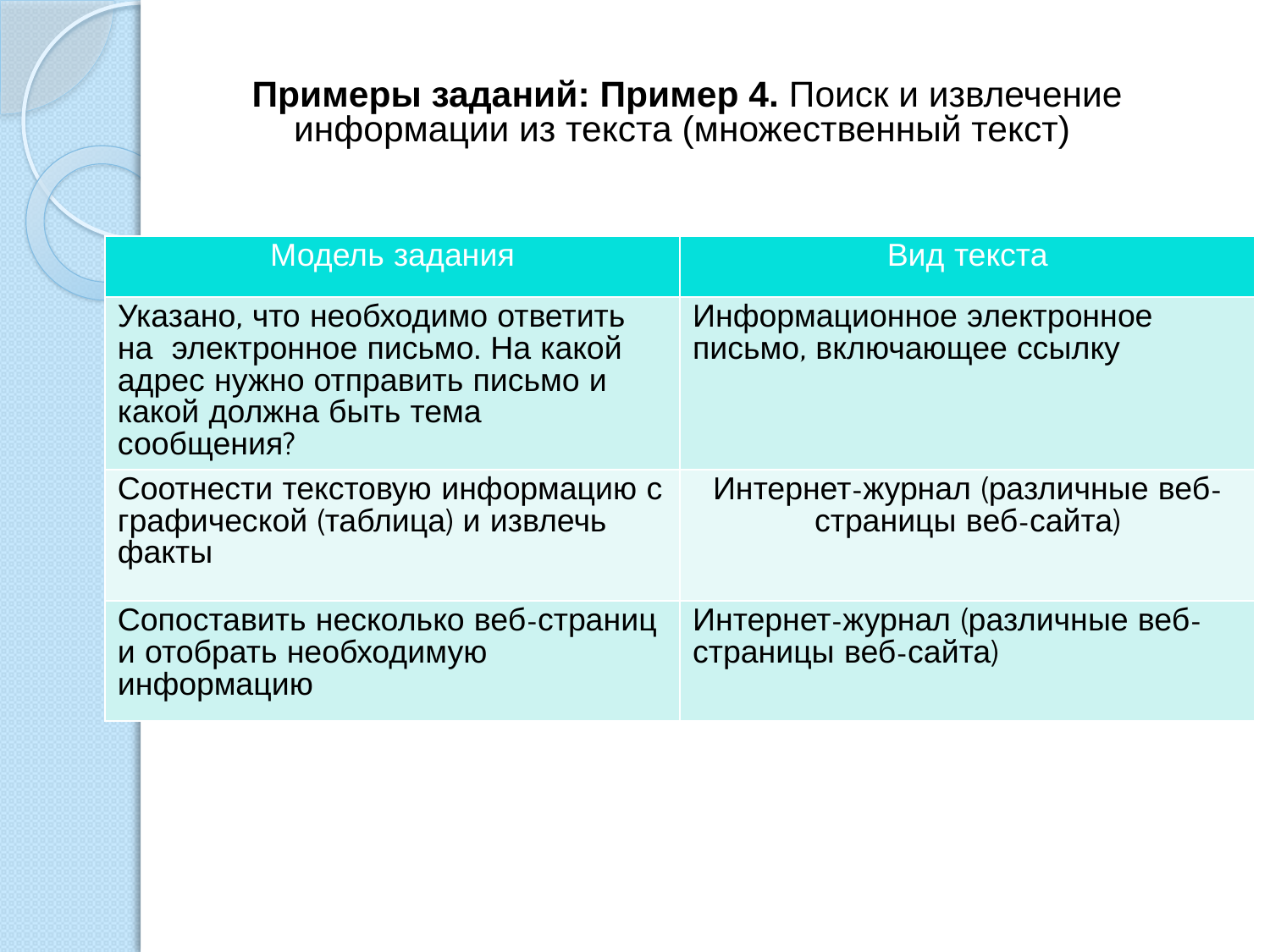

# Примеры заданий: Пример 4. Поиск и извлечение информации из текста (множественный текст)

| Модель задания | Вид текста |
| --- | --- |
| Указано, что необходимо ответить на электронное письмо. На какой адрес нужно отправить письмо и какой должна быть тема сообщения? | Информационное электронное письмо, включающее ссылку |
| Соотнести текстовую информацию с графической (таблица) и извлечь факты | Интернет-журнал (различные веб-страницы веб-сайта) |
| Сопоставить несколько веб-страниц и отобрать необходимую информацию | Интернет-журнал (различные веб-страницы веб-сайта) |